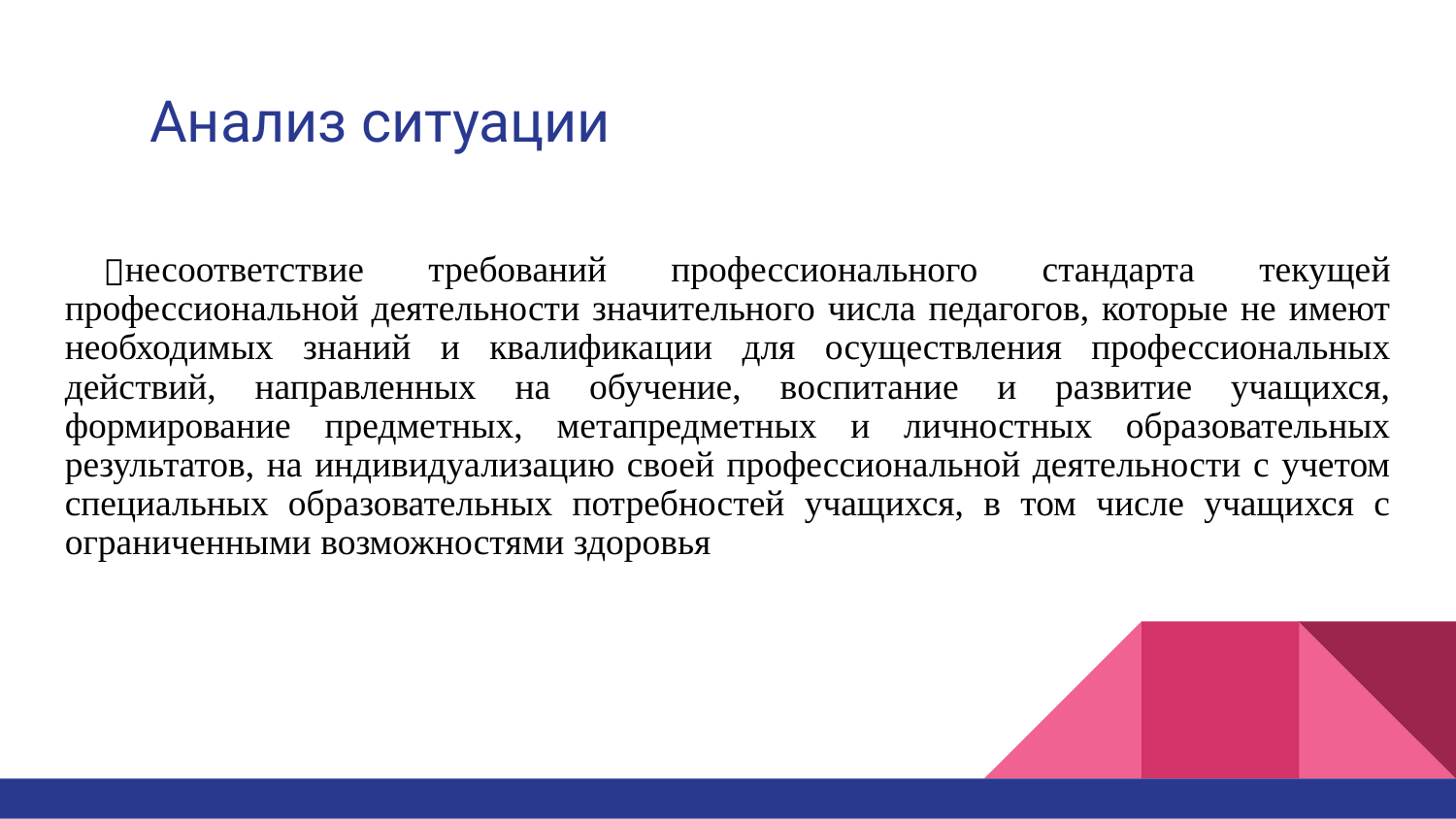

# Анализ ситуации

несоответствие требований профессионального стандарта текущей профессиональной деятельности значительного числа педагогов, которые не имеют необходимых знаний и квалификации для осуществления профессиональных действий, направленных на обучение, воспитание и развитие учащихся, формирование предметных, метапредметных и личностных образовательных результатов, на индивидуализацию своей профессиональной деятельности с учетом специальных образовательных потребностей учащихся, в том числе учащихся с ограниченными возможностями здоровья